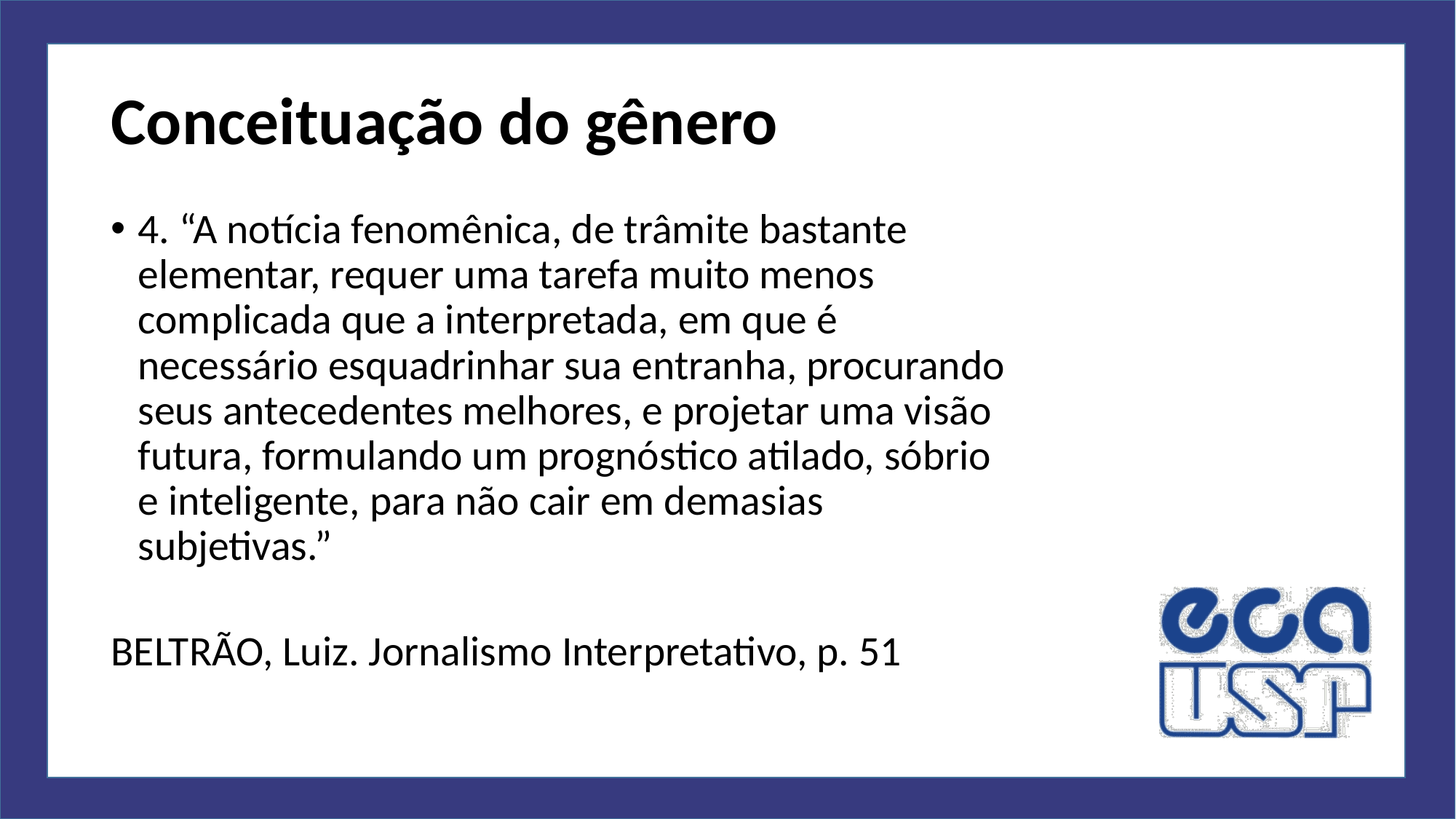

# Conceituação do gênero
4. “A notícia fenomênica, de trâmite bastante elementar, requer uma tarefa muito menos complicada que a interpretada, em que é necessário esquadrinhar sua entranha, procurando seus antecedentes melhores, e projetar uma visão futura, formulando um prognóstico atilado, sóbrio e inteligente, para não cair em demasias subjetivas.”
BELTRÃO, Luiz. Jornalismo Interpretativo, p. 51